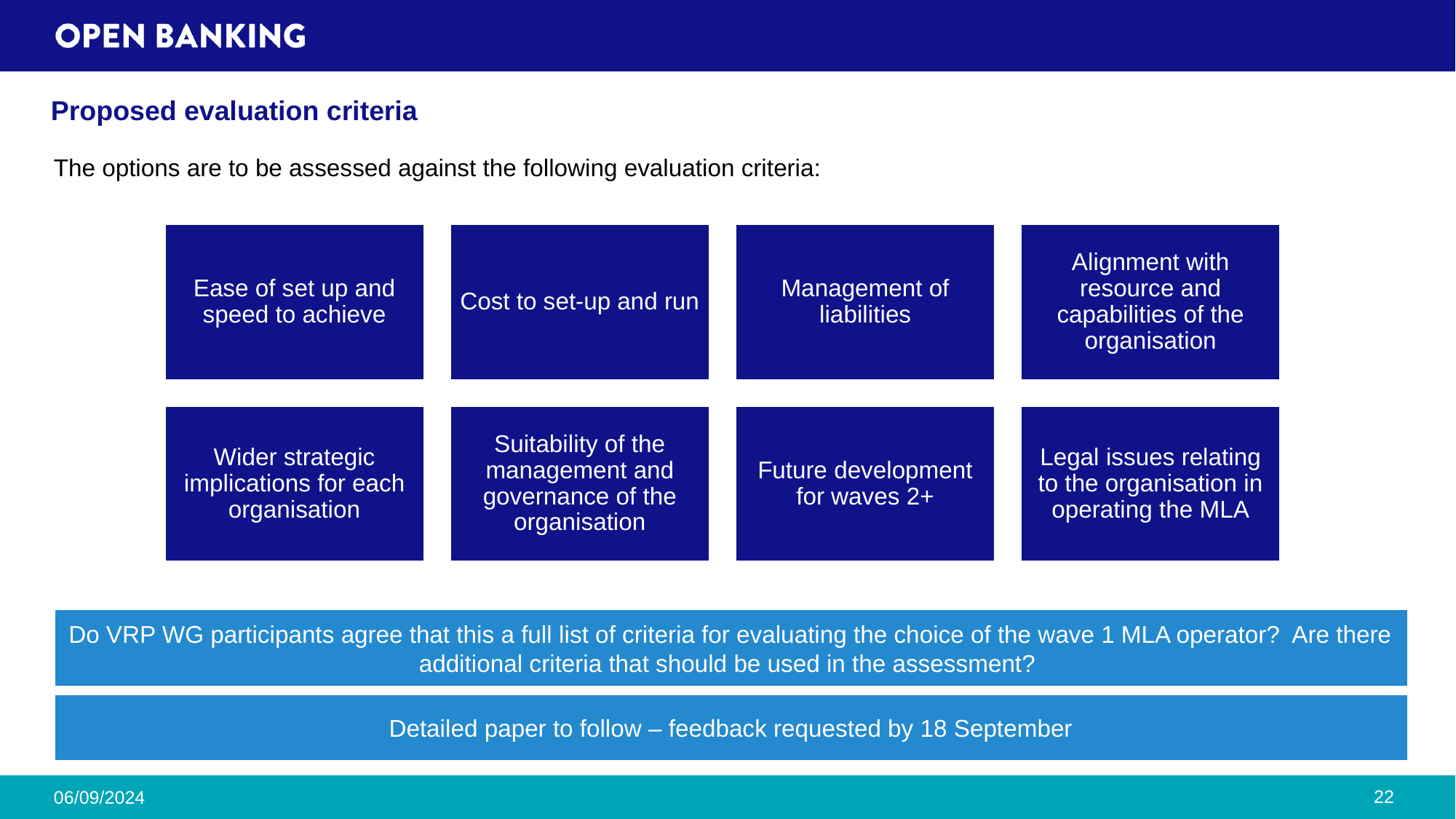

# Proposed evaluation criteria
The options are to be assessed against the following evaluation criteria:
Ease of set up and speed to achieve
Cost to set-up and run
Management of liabilities
Alignment with resource and capabilities of the organisation
Wider strategic implications for each organisation
Suitability of the management and governance of the organisation
Future development for waves 2+
Legal issues relating to the organisation in operating the MLA
Do VRP WG participants agree that this a full list of criteria for evaluating the choice of the wave 1 MLA operator?  Are there additional criteria that should be used in the assessment?
Detailed paper to follow – feedback requested by 18 September

22
06/09/2024